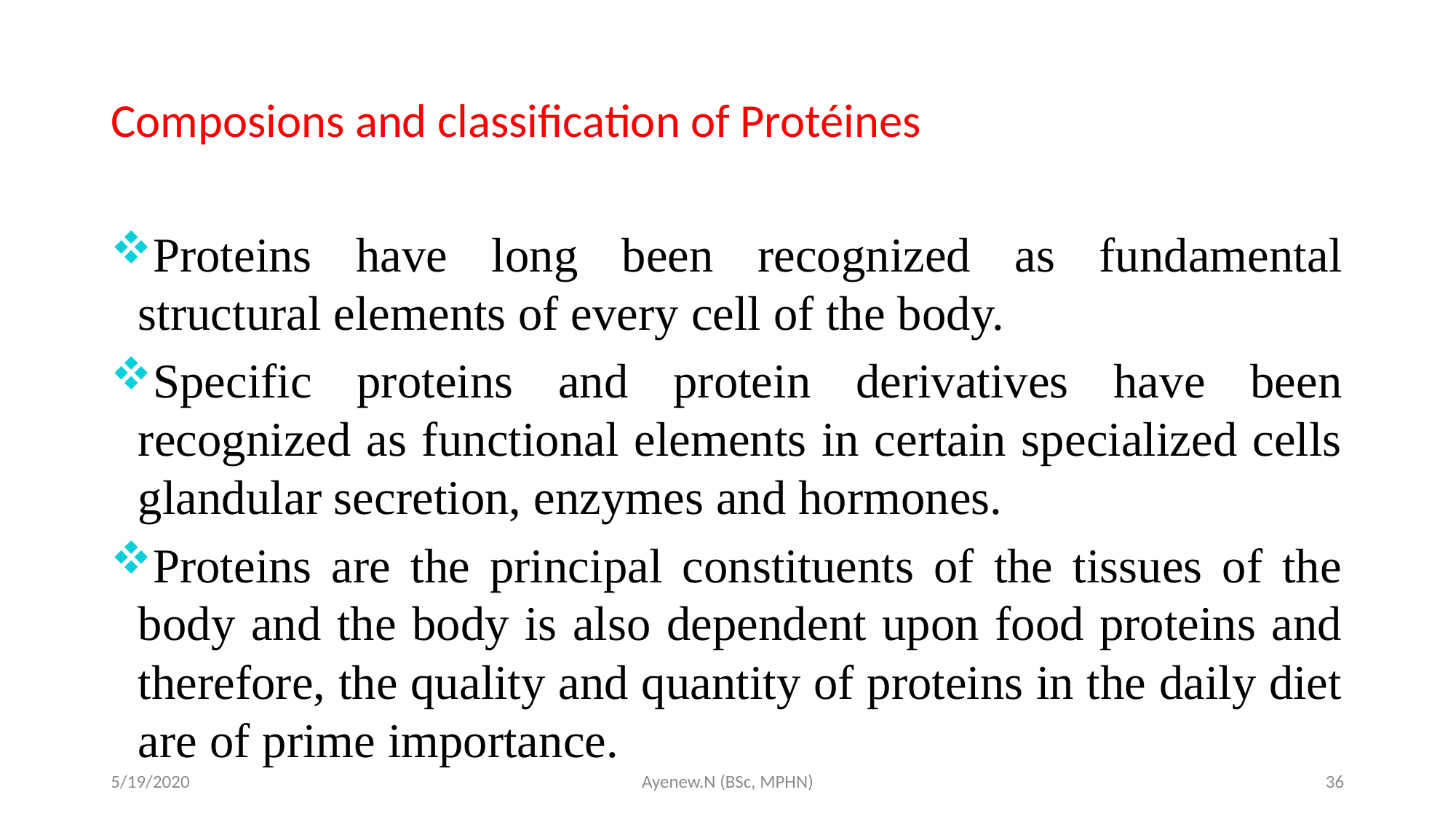

# Composions and classification of Protéines
Proteins have long been recognized as fundamental structural elements of every cell of the body.
Specific proteins and protein derivatives have been recognized as functional elements in certain specialized cells glandular secretion, enzymes and hormones.
Proteins are the principal constituents of the tissues of the body and the body is also dependent upon food proteins and therefore, the quality and quantity of proteins in the daily diet are of prime importance.

5/19/2020
Ayenew.N (BSc, MPHN)
36